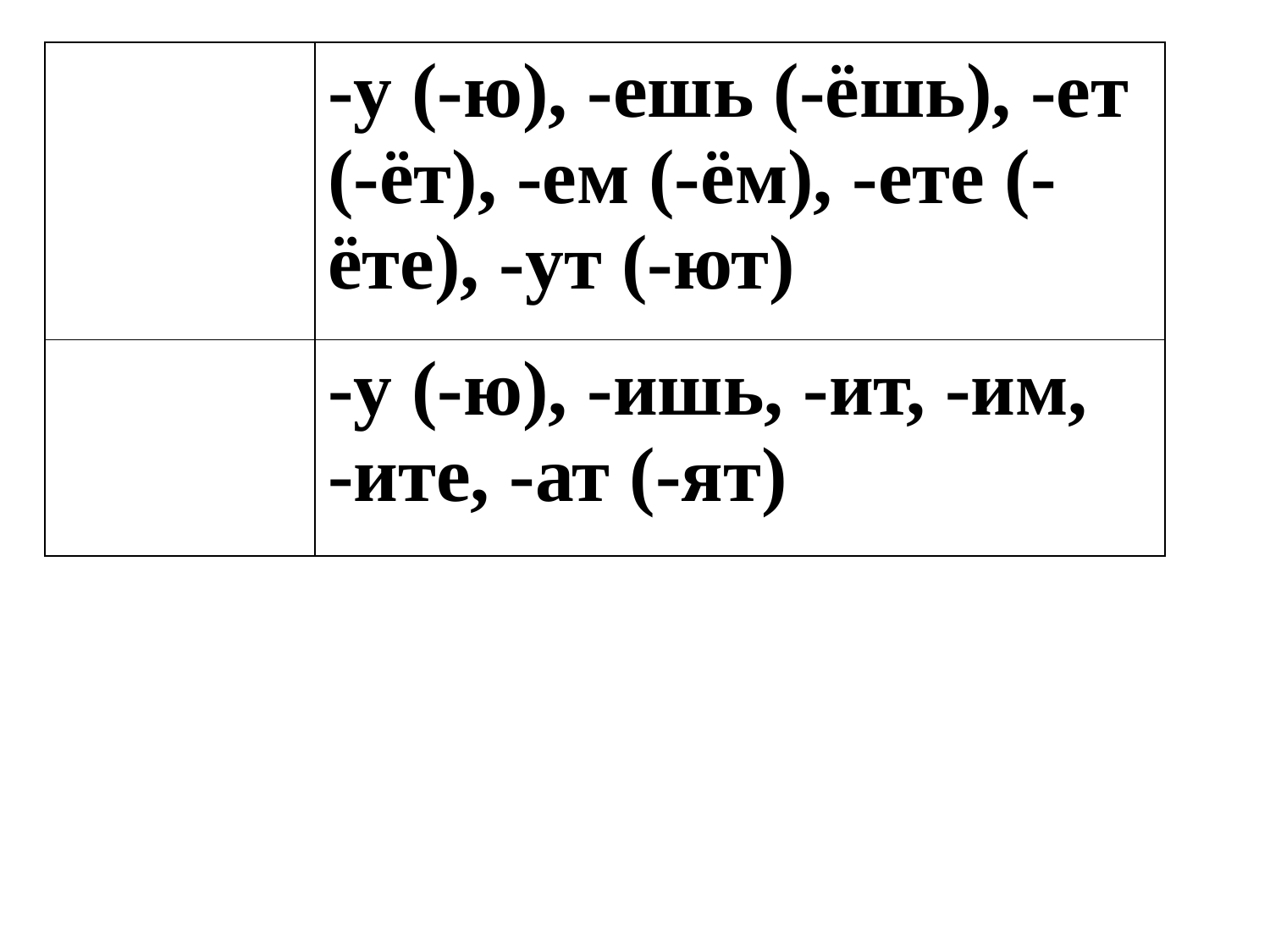

|  | -у (-ю), -ешь (-ёшь), -ет (-ёт), -ем (-ём), -ете (-ёте), -ут (-ют) |
| --- | --- |
|  | -у (-ю), -ишь, -ит, -им, -ите, -ат (-ят) |